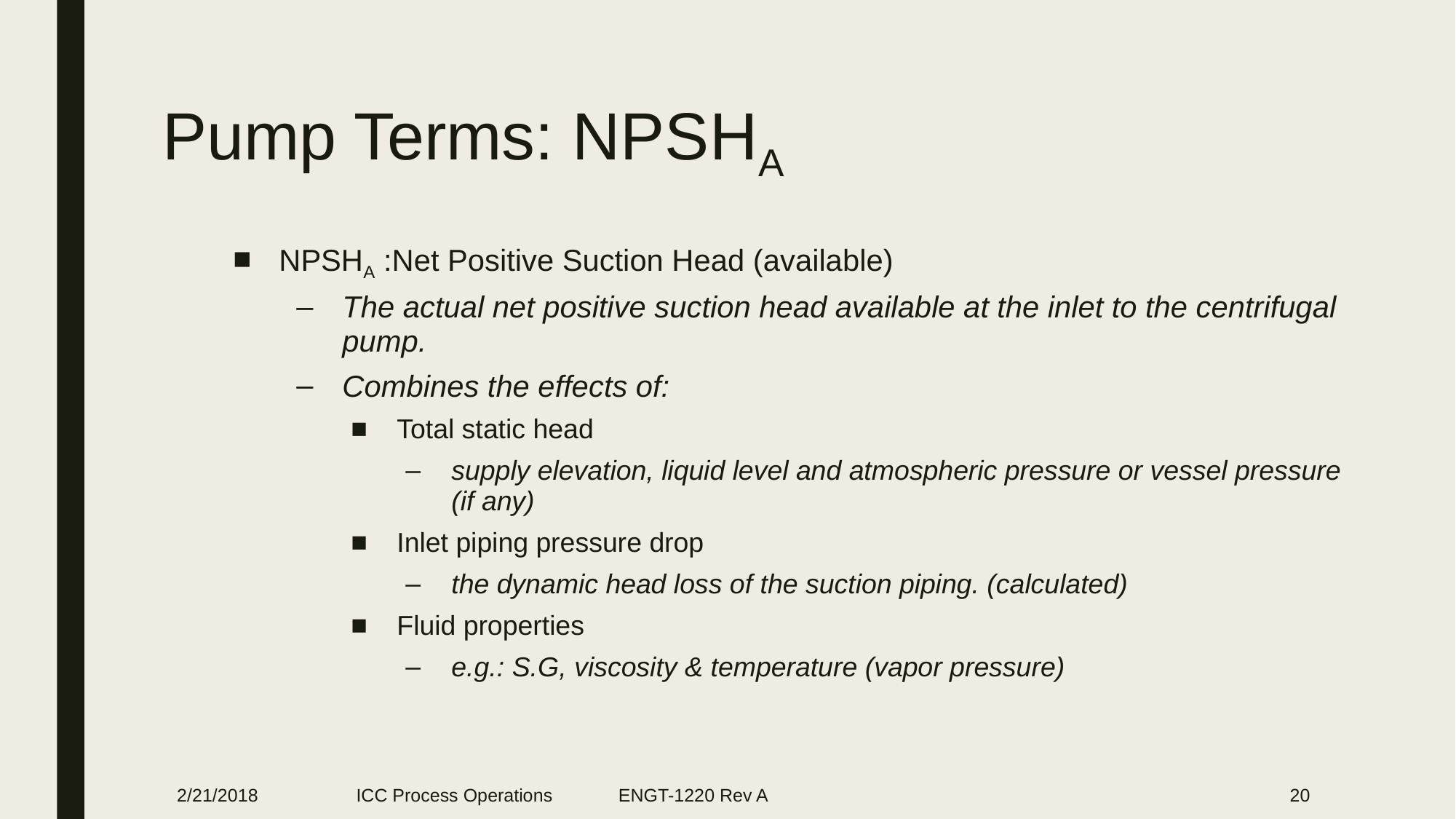

# Pump Terms: NPSHA
NPSHA :Net Positive Suction Head (available)
The actual net positive suction head available at the inlet to the centrifugal pump.
Combines the effects of:
Total static head
supply elevation, liquid level and atmospheric pressure or vessel pressure (if any)
Inlet piping pressure drop
the dynamic head loss of the suction piping. (calculated)
Fluid properties
e.g.: S.G, viscosity & temperature (vapor pressure)

2/21/2018
ICC Process Operations             ENGT-1220 Rev A
20